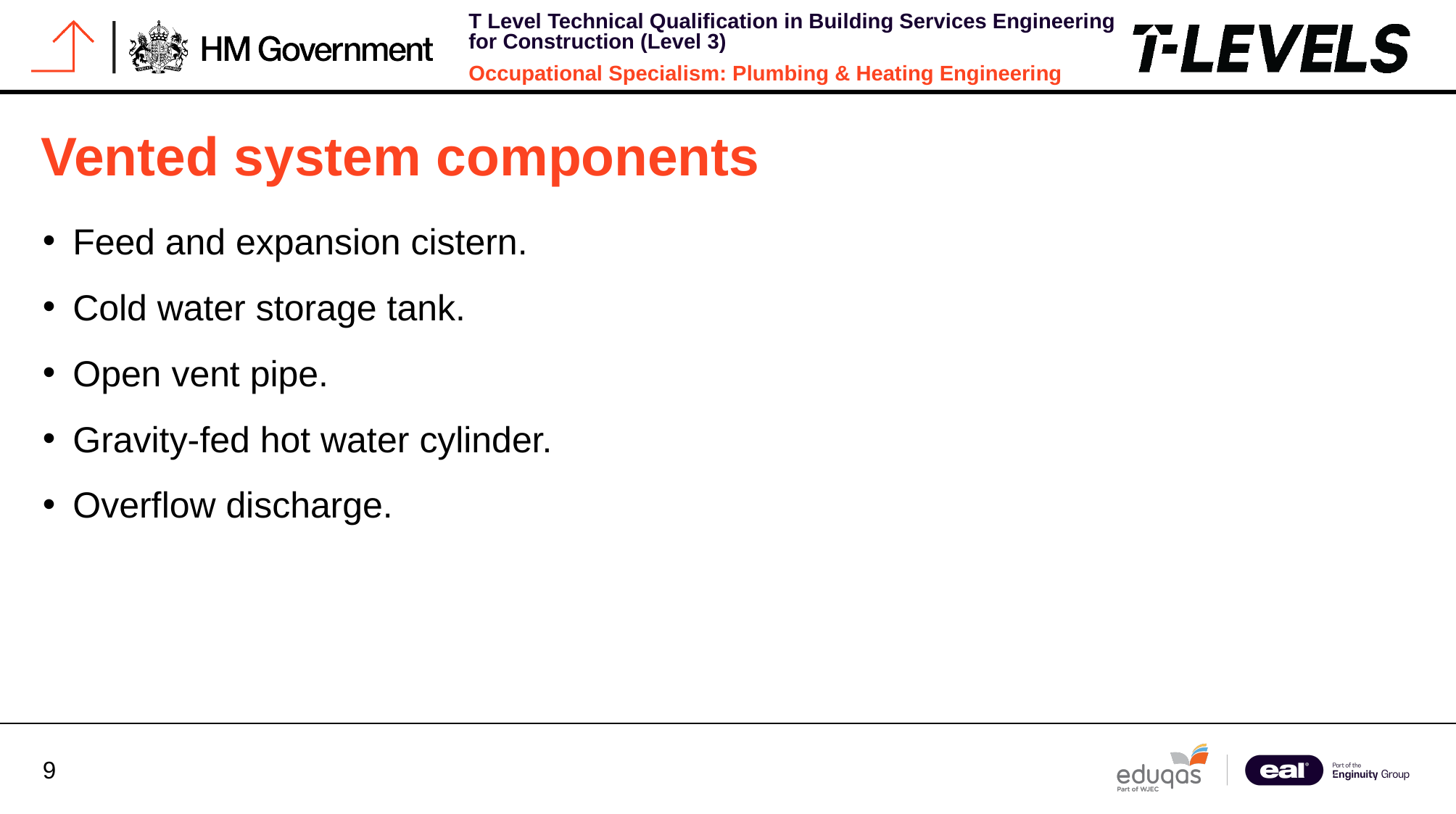

# Vented system components
Feed and expansion cistern.
Cold water storage tank.
Open vent pipe.
Gravity-fed hot water cylinder.
Overflow discharge.